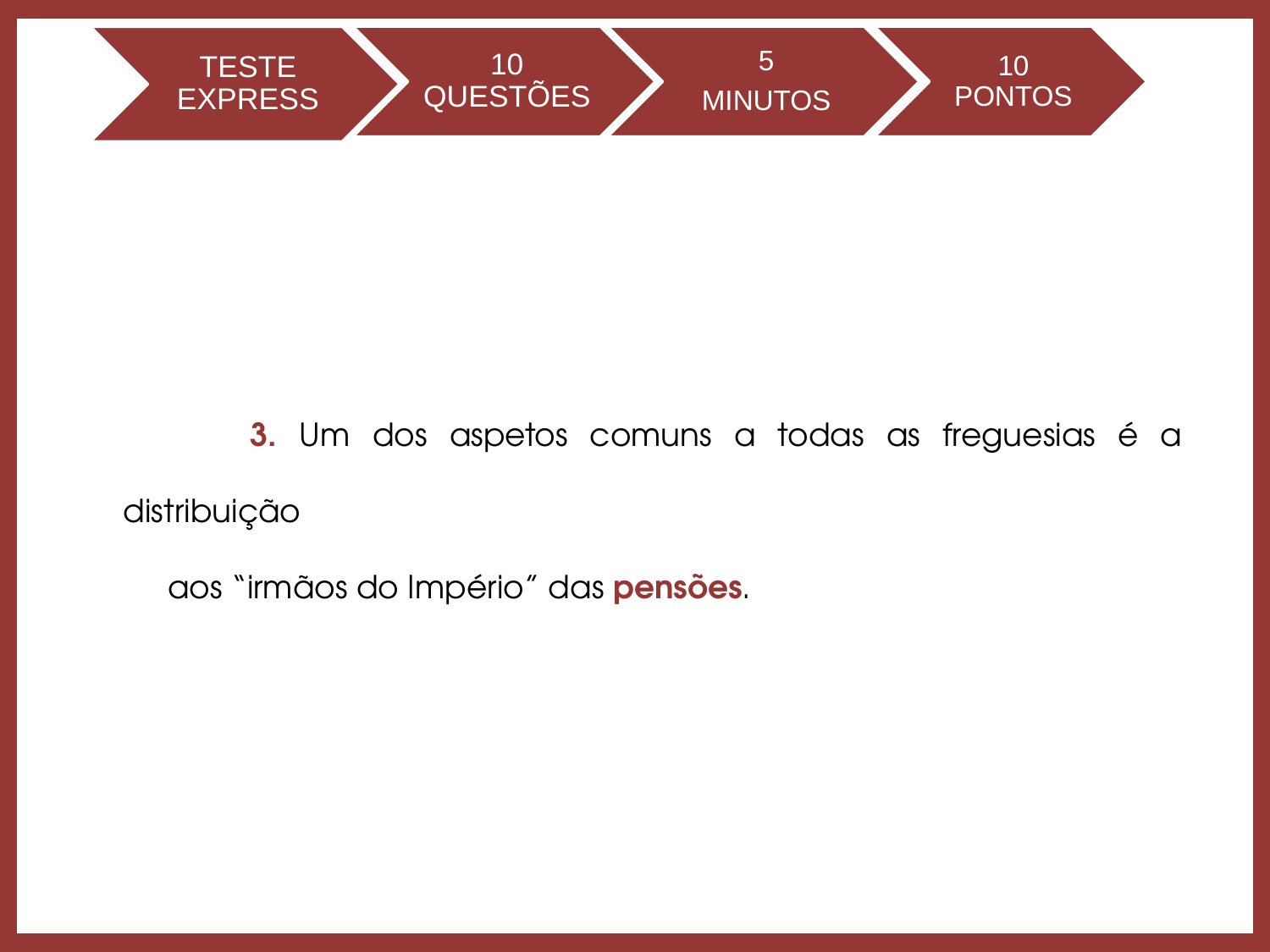

TESTE EXPRESS
10 QUESTÕES
5
MINUTOS
10 PONTOS
	3. Um dos aspetos comuns a todas as freguesias é a distribuição
     aos “irmãos do Império” das pensões.